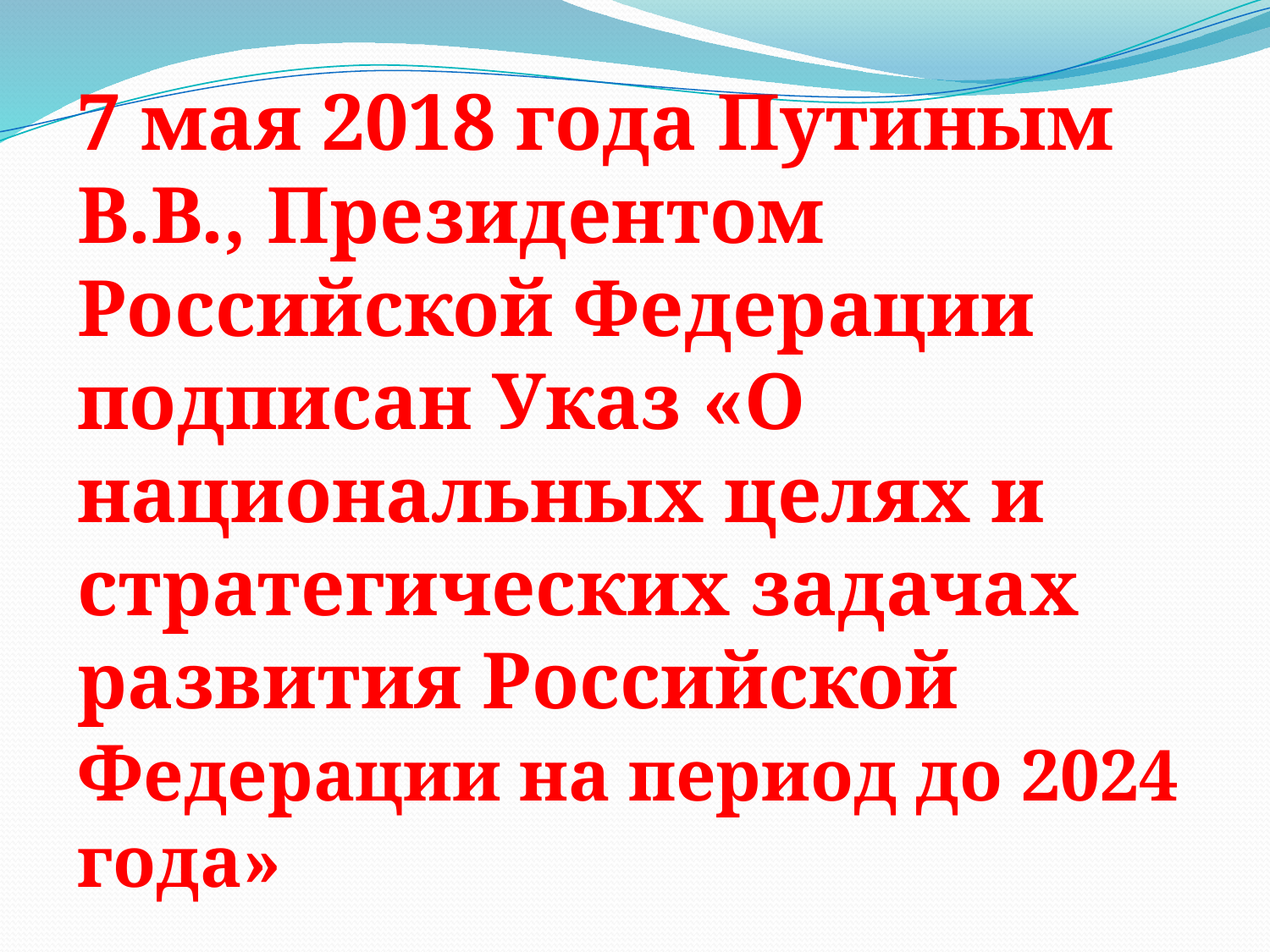

7 мая 2018 года Путиным В.В., Президентом Российской Федерации подписан Указ «О национальных целях и стратегических задачах развития Российской Федерации на период до 2024 года»